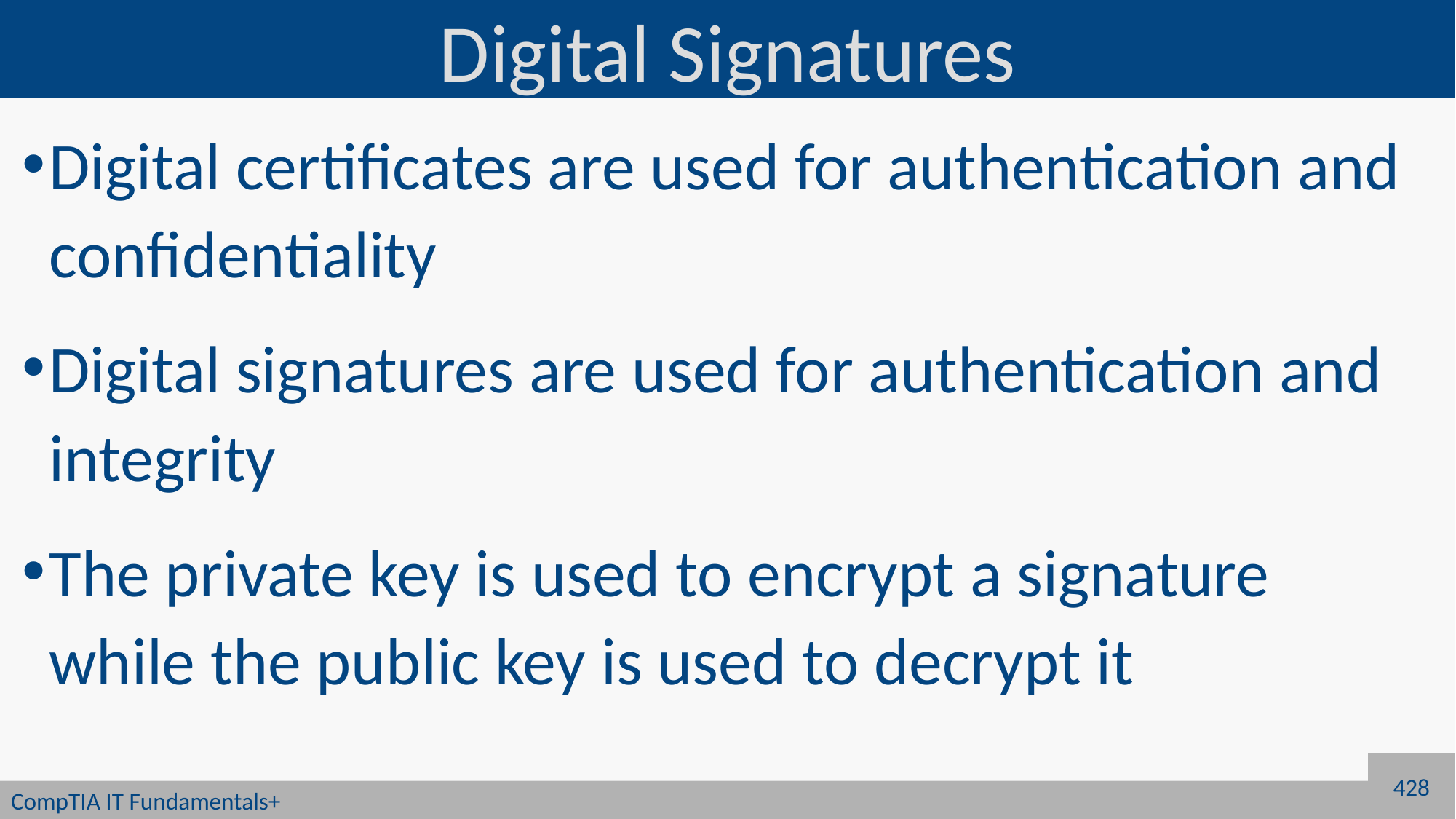

# Digital Signatures
Digital certificates are used for authentication and confidentiality
Digital signatures are used for authentication and integrity
The private key is used to encrypt a signature while the public key is used to decrypt it
428
CompTIA IT Fundamentals+